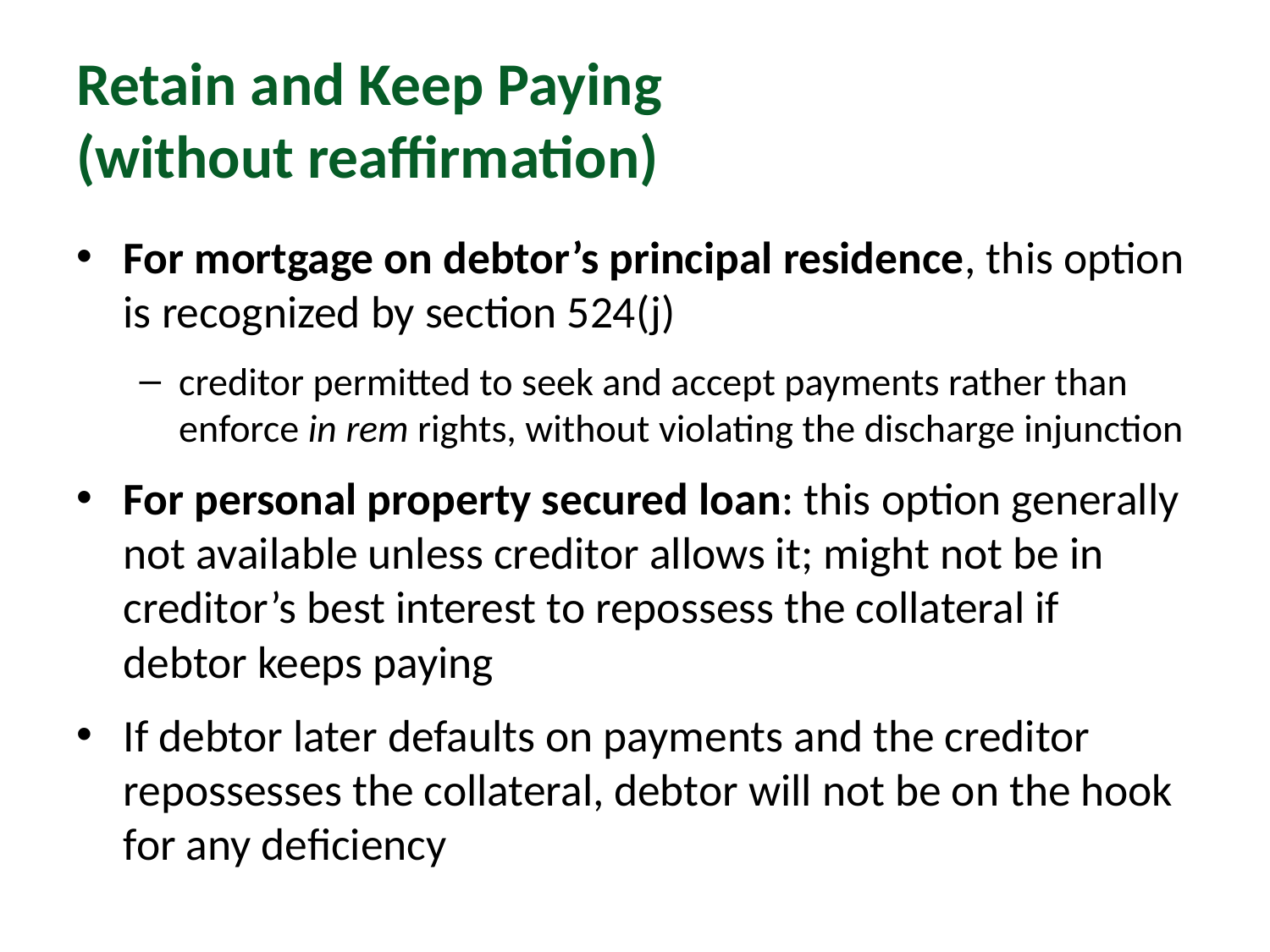

# Retain and Keep Paying (without reaffirmation)
For mortgage on debtor’s principal residence, this option is recognized by section 524(j)
creditor permitted to seek and accept payments rather than enforce in rem rights, without violating the discharge injunction
For personal property secured loan: this option generally not available unless creditor allows it; might not be in creditor’s best interest to repossess the collateral if debtor keeps paying
If debtor later defaults on payments and the creditor repossesses the collateral, debtor will not be on the hook for any deficiency